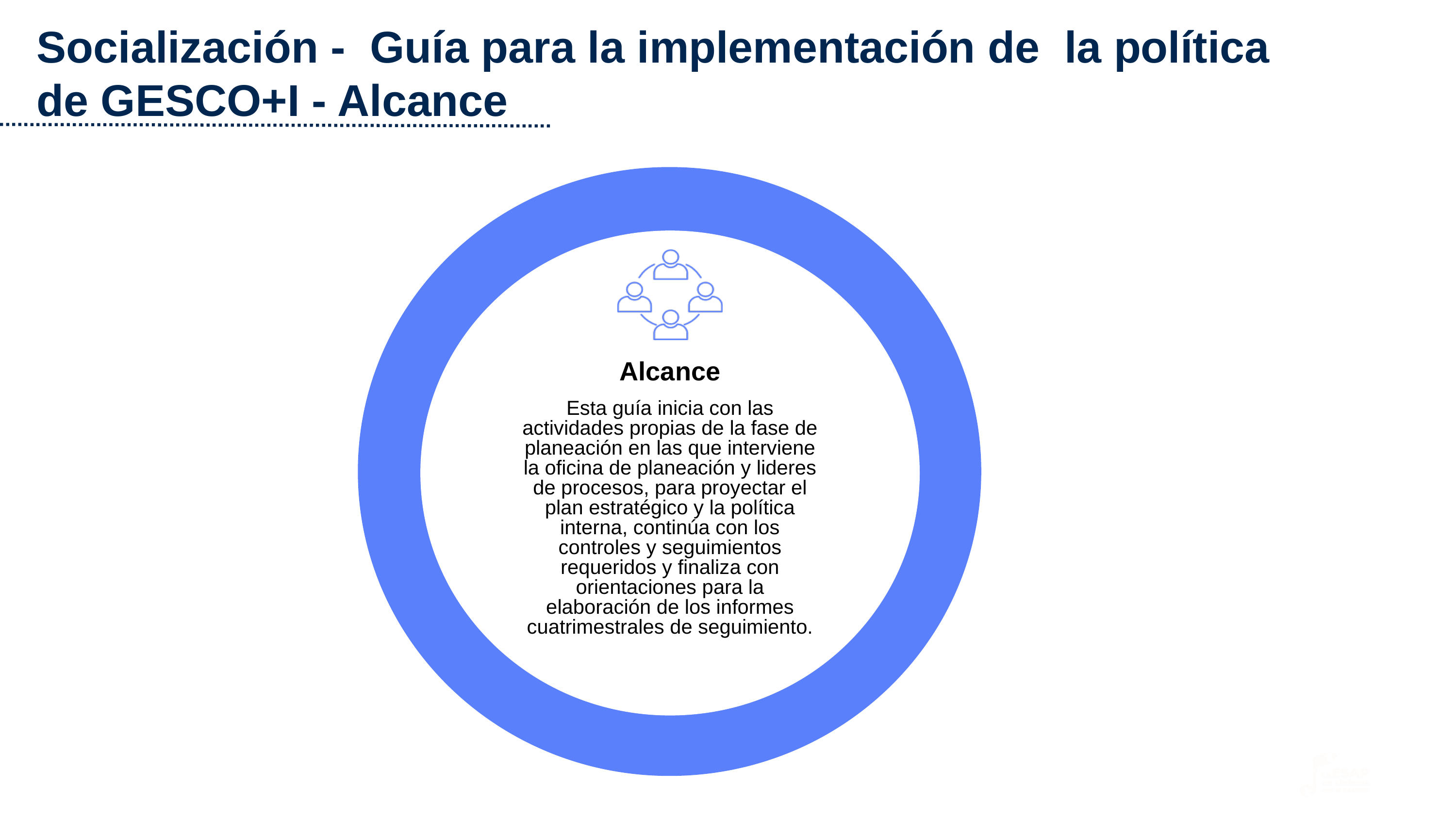

Socialización -  Guía para la implementación de  la política de GESCO+I - Alcance

Alcance
Esta guía inicia con las actividades propias de la fase de planeación en las que interviene la oficina de planeación y lideres de procesos, para proyectar el plan estratégico y la política interna, continúa con los controles y seguimientos requeridos y finaliza con orientaciones para la elaboración de los informes cuatrimestrales de seguimiento.